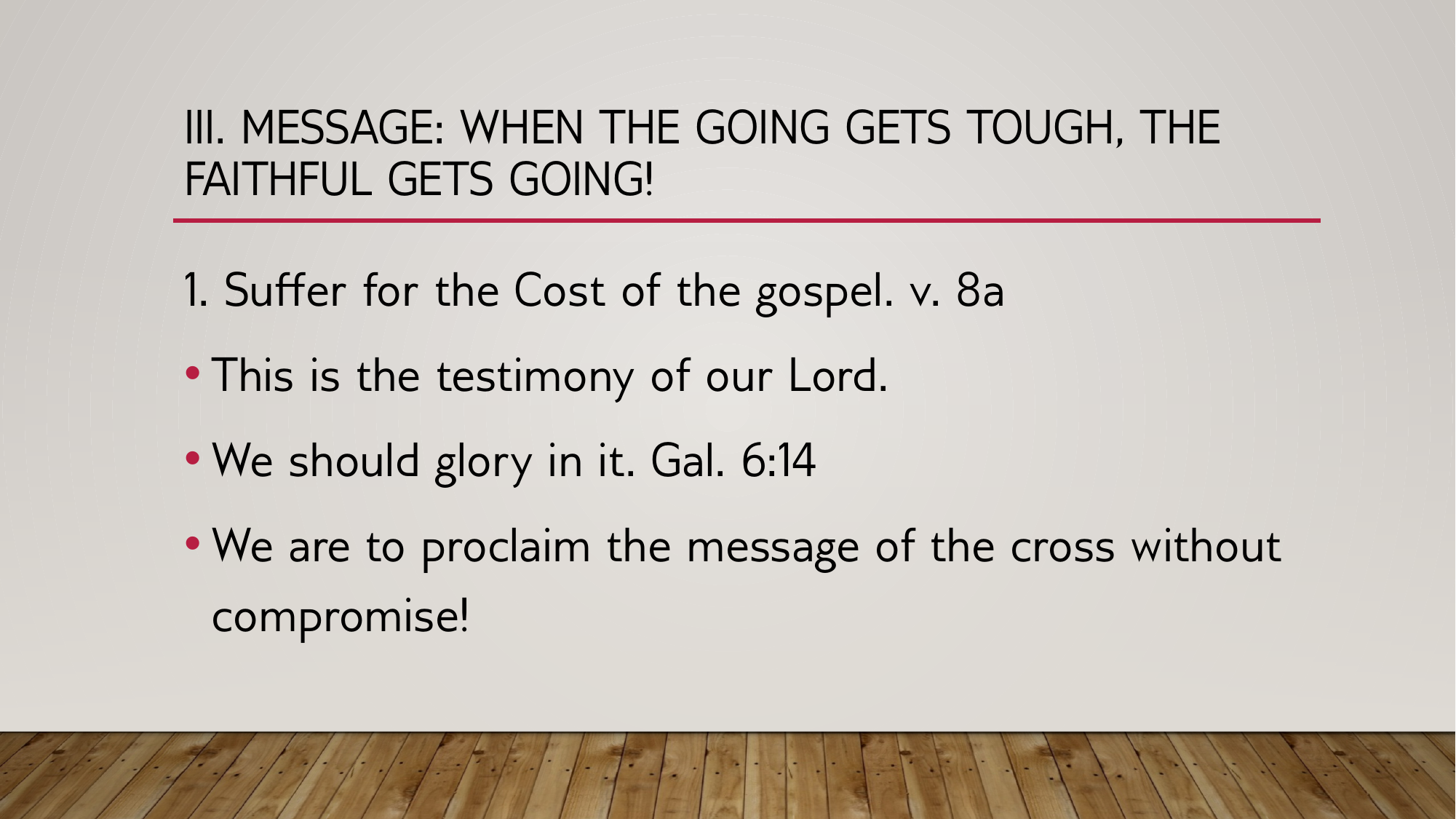

# III. Message: when the going gets tough, the faithful gets going!
1. Suffer for the Cost of the gospel. v. 8a
This is the testimony of our Lord.
We should glory in it. Gal. 6:14
We are to proclaim the message of the cross without compromise!